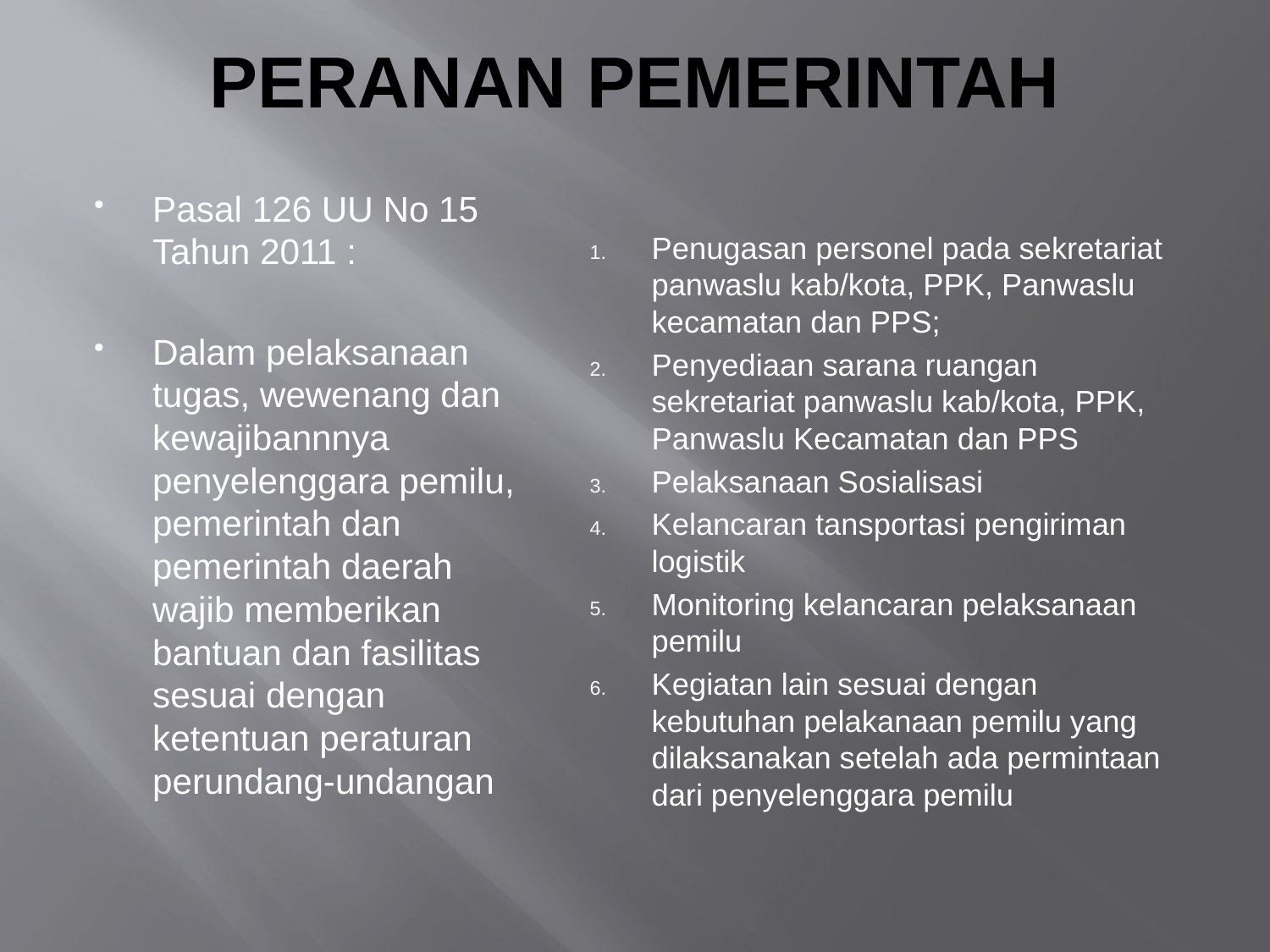

# PERANAN PEMERINTAH
Pasal 126 UU No 15 Tahun 2011 :

Dalam pelaksanaan tugas, wewenang dan kewajibannnya penyelenggara pemilu, pemerintah dan pemerintah daerah wajib memberikan bantuan dan fasilitas sesuai dengan ketentuan peraturan perundang-undangan
Penugasan personel pada sekretariat panwaslu kab/kota, PPK, Panwaslu kecamatan dan PPS;
Penyediaan sarana ruangan sekretariat panwaslu kab/kota, PPK, Panwaslu Kecamatan dan PPS
Pelaksanaan Sosialisasi
Kelancaran tansportasi pengiriman logistik
Monitoring kelancaran pelaksanaan pemilu
Kegiatan lain sesuai dengan kebutuhan pelakanaan pemilu yang dilaksanakan setelah ada permintaan dari penyelenggara pemilu